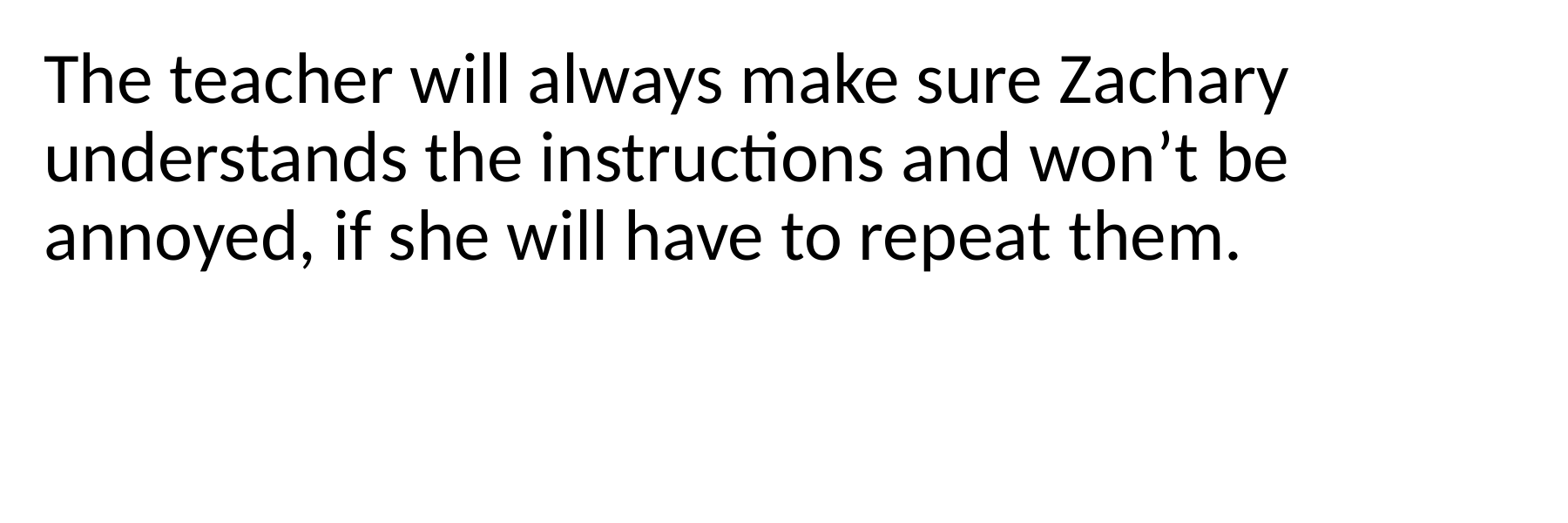

The teacher will always make sure Zachary understands the instructions and won’t be annoyed, if she will have to repeat them.